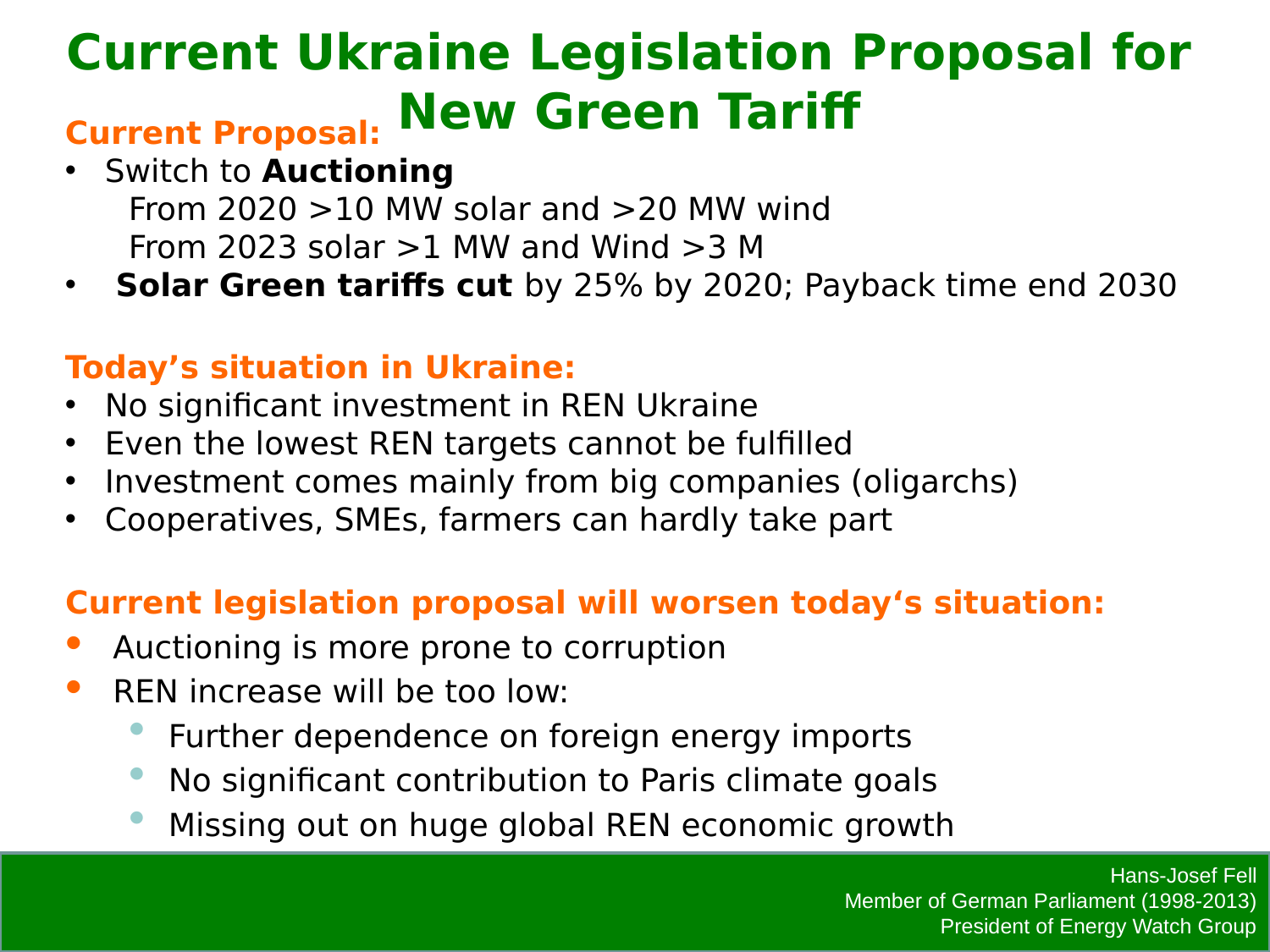

# Current Ukraine Legislation Proposal for New Green Tariff
Current Proposal:
Switch to Auctioning
From 2020 >10 MW solar and >20 MW wind
From 2023 solar >1 MW and Wind >3 M
 Solar Green tariffs cut by 25% by 2020; Payback time end 2030
Today’s situation in Ukraine:
No significant investment in REN Ukraine
Even the lowest REN targets cannot be fulfilled
Investment comes mainly from big companies (oligarchs)
Cooperatives, SMEs, farmers can hardly take part
Current legislation proposal will worsen today‘s situation:
Auctioning is more prone to corruption
REN increase will be too low:
Further dependence on foreign energy imports
No significant contribution to Paris climate goals
Missing out on huge global REN economic growth